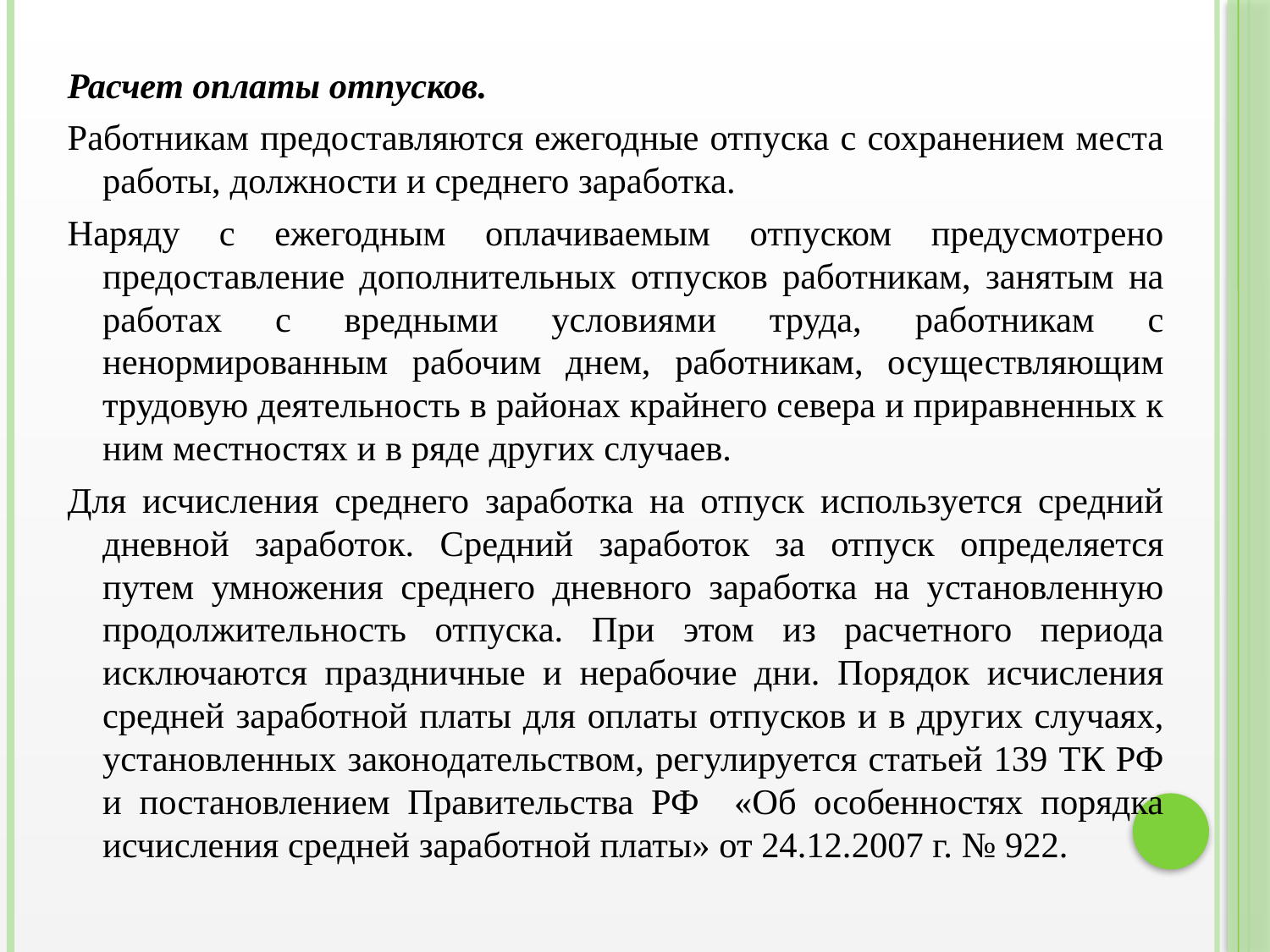

Расчет оплаты отпусков.
Работникам предоставляются ежегодные отпуска с сохранением места работы, должности и среднего заработка.
Наряду с ежегодным оплачиваемым отпуском предусмотрено предоставление дополнительных отпусков работникам, занятым на работах с вредными условиями труда, работникам с ненормированным рабочим днем, работникам, осуществляющим трудовую деятельность в районах крайнего севера и приравненных к ним местностях и в ряде других случаев.
Для исчисления среднего заработка на отпуск используется средний дневной заработок. Средний заработок за отпуск определяется путем умножения среднего дневного заработка на установленную продолжительность отпуска. При этом из расчетного периода исключаются праздничные и нерабочие дни. Порядок исчисления средней заработной платы для оплаты отпусков и в других случаях, установленных законодательством, регулируется статьей 139 ТК РФ и постановлением Правительства РФ  «Об особенностях порядка исчисления средней заработной платы» от 24.12.2007 г. № 922.